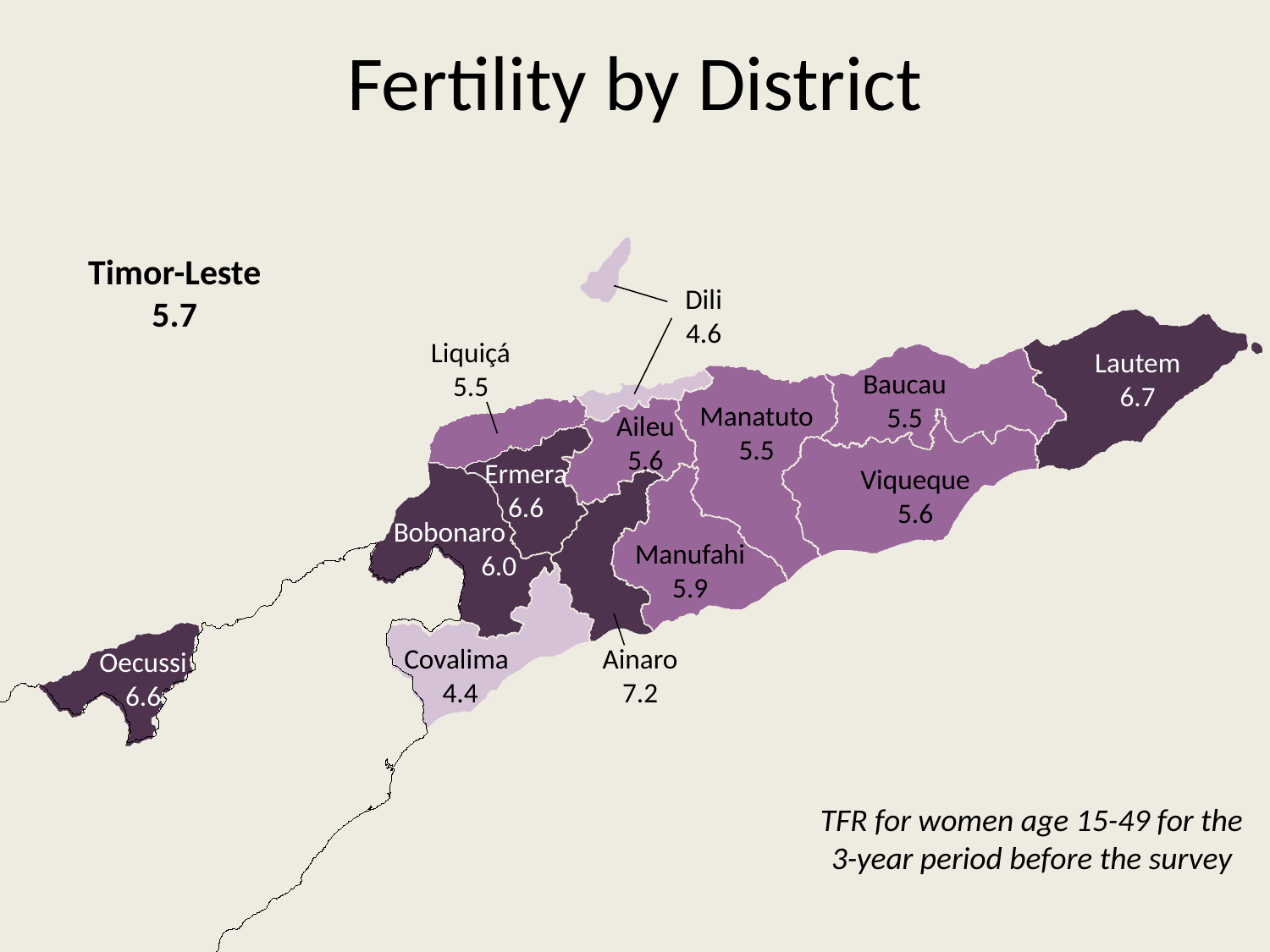

# Fertility by District

Timor-Leste
5.7
Dili
4.6
Liquiçá
5.5
Lautem
6.7
Baucau
5.5
Manatuto
5.5
Aileu
5.6
Ermera
6.6
Viqueque
5.6
Bobonaro
6.0
Manufahi
5.9

Covalima
4.4
Ainaro
7.2
Oecussi
6.6
TFR for women age 15-49 for the 3-year period before the survey